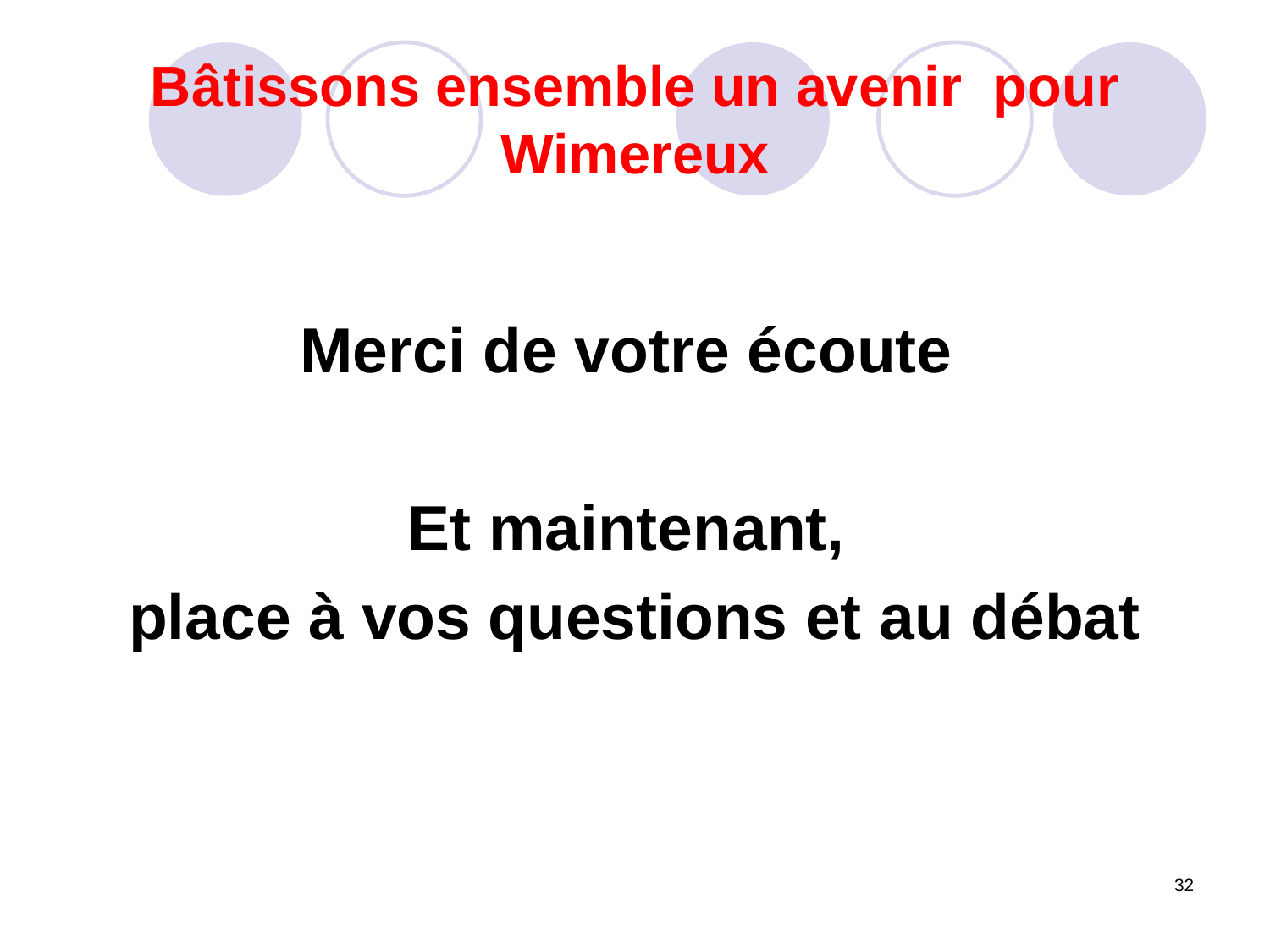

# Bâtissons ensemble un avenir  pour Wimereux

Merci de votre écoute

Et maintenant,
place à vos questions et au débat
32